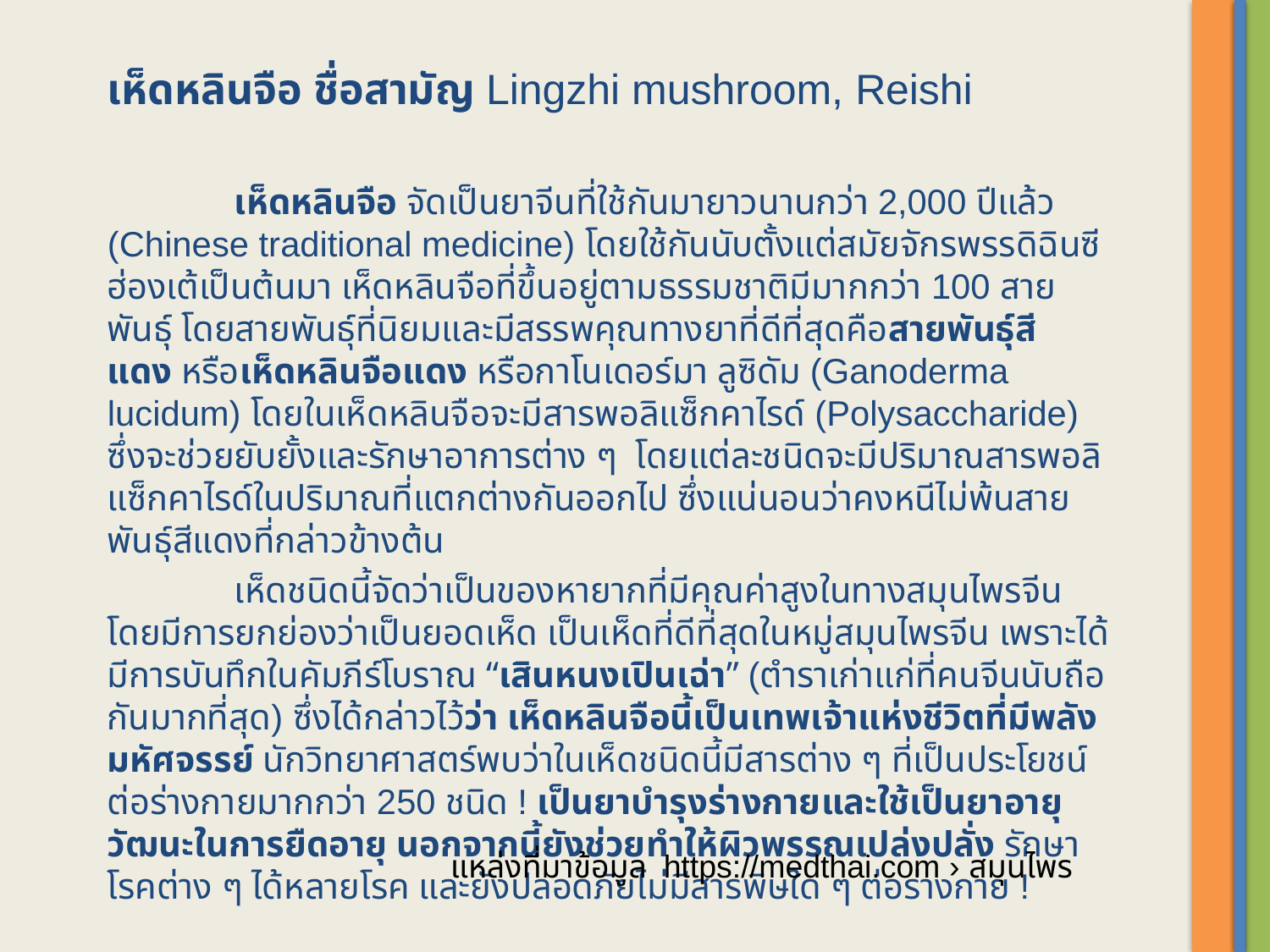

เห็ดหลินจือ ชื่อสามัญ Lingzhi mushroom, Reishi

	เห็ดหลินจือ จัดเป็นยาจีนที่ใช้กันมายาวนานกว่า 2,000 ปีแล้ว (Chinese traditional medicine) โดยใช้กันนับตั้งแต่สมัยจักรพรรดิฉินซีฮ่องเต้เป็นต้นมา เห็ดหลินจือที่ขึ้นอยู่ตามธรรมชาติมีมากกว่า 100 สายพันธุ์ โดยสายพันธุ์ที่นิยมและมีสรรพคุณทางยาที่ดีที่สุดคือสายพันธุ์สีแดง หรือเห็ดหลินจือแดง หรือกาโนเดอร์มา ลูซิดัม (Ganoderma lucidum) โดยในเห็ดหลินจือจะมีสารพอลิแซ็กคาไรด์ (Polysaccharide) ซึ่งจะช่วยยับยั้งและรักษาอาการต่าง ๆ  โดยแต่ละชนิดจะมีปริมาณสารพอลิแซ็กคาไรด์ในปริมาณที่แตกต่างกันออกไป ซึ่งแน่นอนว่าคงหนีไม่พ้นสายพันธุ์สีแดงที่กล่าวข้างต้น
	เห็ดชนิดนี้จัดว่าเป็นของหายากที่มีคุณค่าสูงในทางสมุนไพรจีน โดยมีการยกย่องว่าเป็นยอดเห็ด เป็นเห็ดที่ดีที่สุดในหมู่สมุนไพรจีน เพราะได้มีการบันทึกในคัมภีร์โบราณ “เสินหนงเปินเฉ่า” (ตำราเก่าแก่ที่คนจีนนับถือกันมากที่สุด) ซึ่งได้กล่าวไว้ว่า เห็ดหลินจือนี้เป็นเทพเจ้าแห่งชีวิตที่มีพลังมหัศจรรย์ นักวิทยาศาสตร์พบว่าในเห็ดชนิดนี้มีสารต่าง ๆ ที่เป็นประโยชน์ต่อร่างกายมากกว่า 250 ชนิด ! เป็นยาบำรุงร่างกายและใช้เป็นยาอายุวัฒนะในการยืดอายุ นอกจากนี้ยังช่วยทำให้ผิวพรรณเปล่งปลั่ง รักษาโรคต่าง ๆ ได้หลายโรค และยังปลอดภัยไม่มีสารพิษใด ๆ ต่อร่างกาย !

แหล่งที่มาข้อมูล  https://medthai.com › สมุนไพร